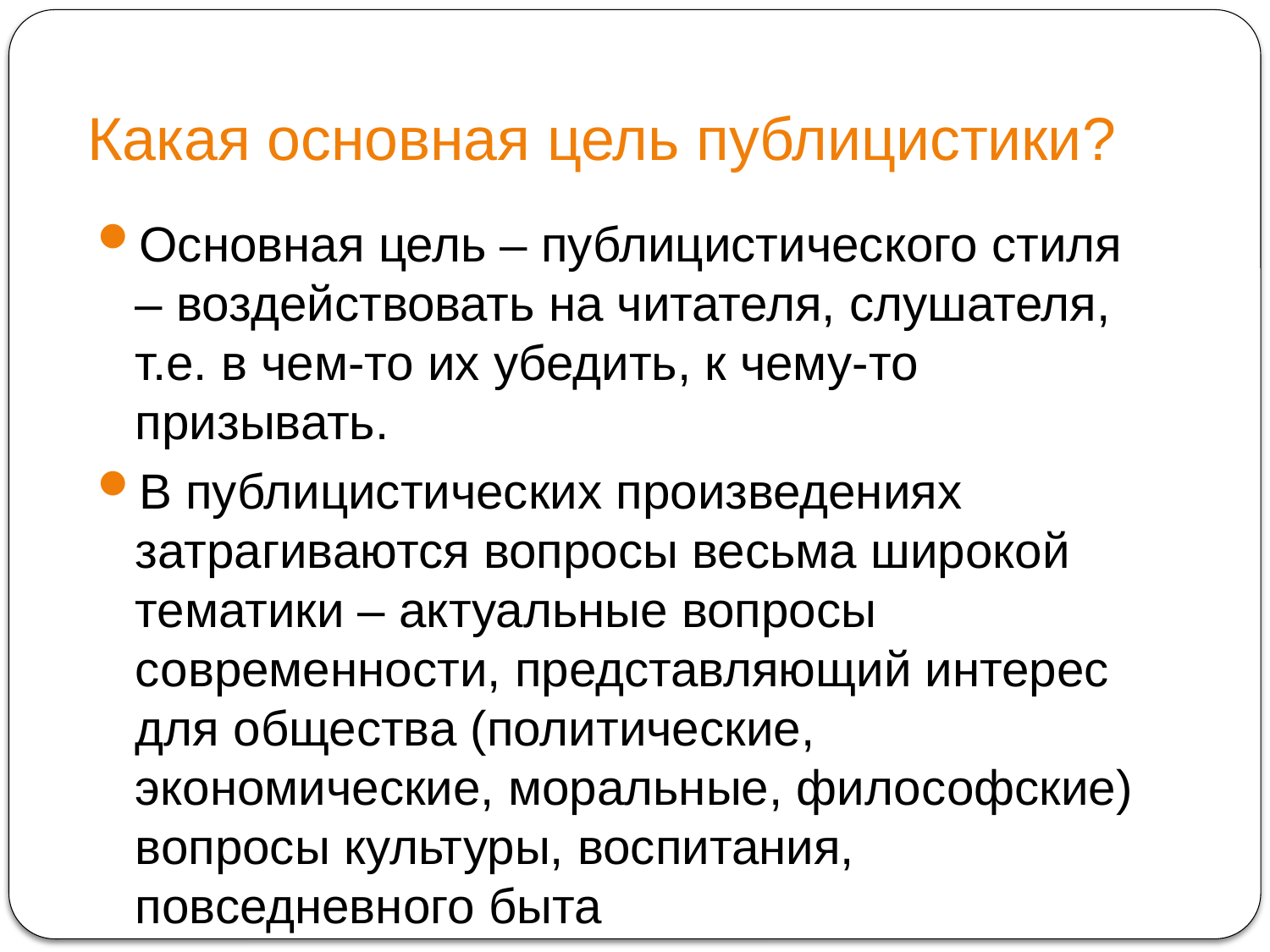

# Какая основная цель публицистики?
Основная цель – публицистического стиля – воздействовать на читателя, слушателя, т.е. в чем-то их убедить, к чему-то призывать.
В публицистических произведениях затрагиваются вопросы весьма широкой тематики – актуальные вопросы современности, представляющий интерес для общества (политические, экономические, моральные, философские) вопросы культуры, воспитания, повседневного быта